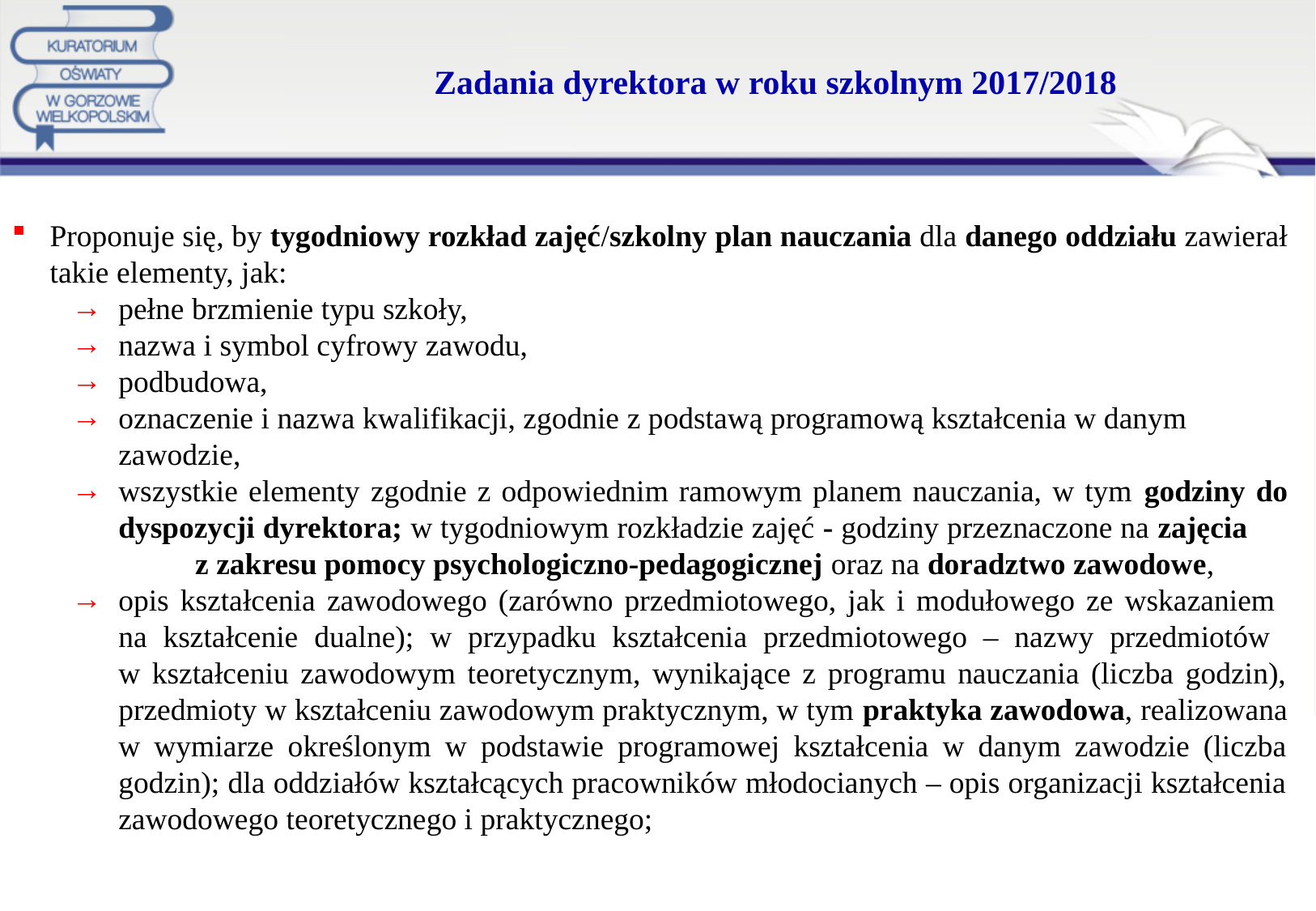

# Zadania dyrektora w roku szkolnym 2017/2018

Proponuje się, by tygodniowy rozkład zajęć/szkolny plan nauczania dla danego oddziału zawierał takie elementy, jak:
pełne brzmienie typu szkoły,
nazwa i symbol cyfrowy zawodu,
podbudowa,
oznaczenie i nazwa kwalifikacji, zgodnie z podstawą programową kształcenia w danym zawodzie,
wszystkie elementy zgodnie z odpowiednim ramowym planem nauczania, w tym godziny do dyspozycji dyrektora; w tygodniowym rozkładzie zajęć - godziny przeznaczone na zajęcia                z zakresu pomocy psychologiczno-pedagogicznej oraz na doradztwo zawodowe,
opis kształcenia zawodowego (zarówno przedmiotowego, jak i modułowego ze wskazaniem
na kształcenie dualne); w przypadku kształcenia przedmiotowego – nazwy przedmiotów
w kształceniu zawodowym teoretycznym, wynikające z programu nauczania (liczba godzin), przedmioty w kształceniu zawodowym praktycznym, w tym praktyka zawodowa, realizowana w wymiarze określonym w podstawie programowej kształcenia w danym zawodzie (liczba godzin); dla oddziałów kształcących pracowników młodocianych – opis organizacji kształcenia zawodowego teoretycznego i praktycznego;